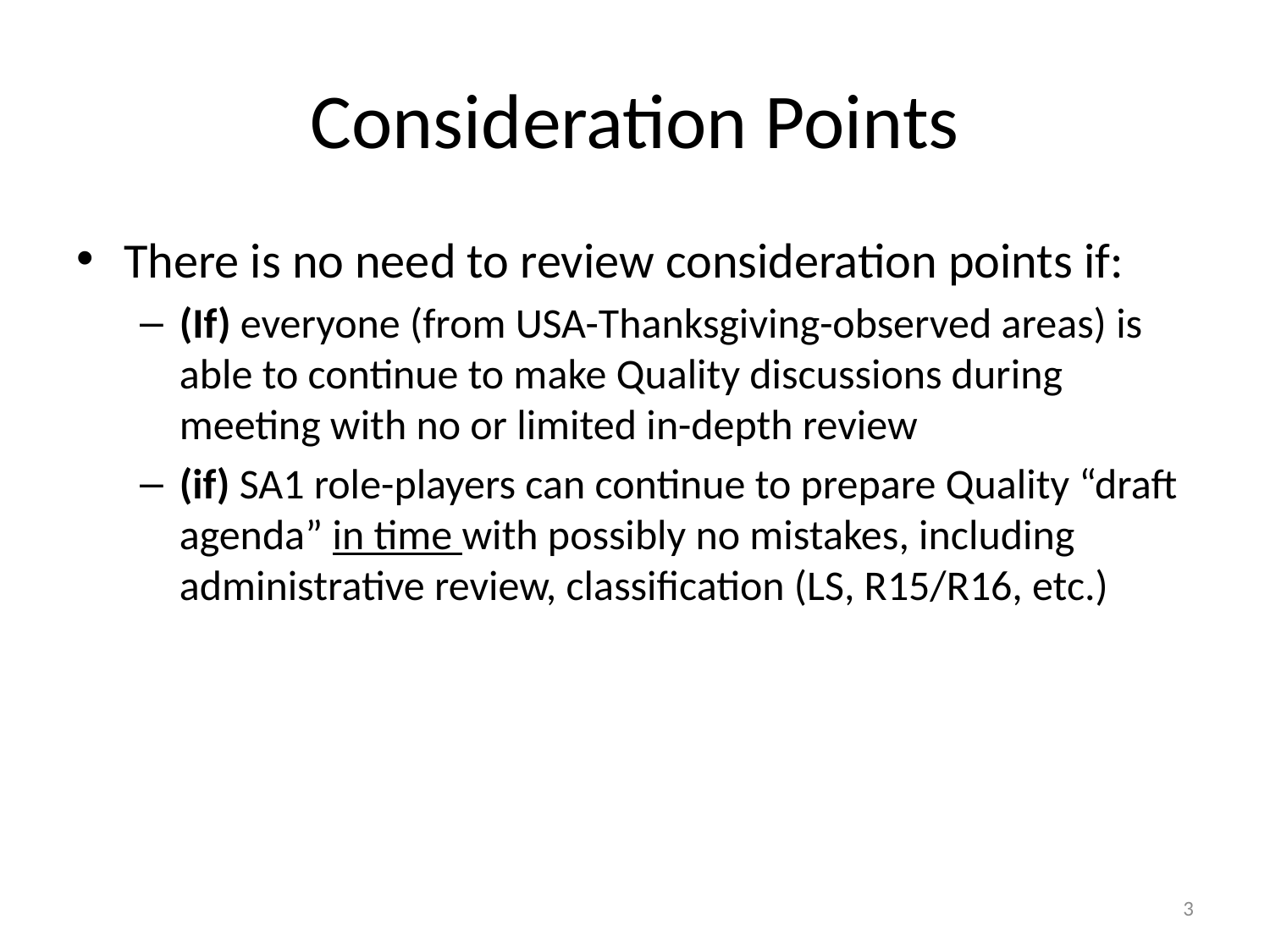

# Consideration Points
There is no need to review consideration points if:
(If) everyone (from USA-Thanksgiving-observed areas) is able to continue to make Quality discussions during meeting with no or limited in-depth review
(if) SA1 role-players can continue to prepare Quality “draft agenda” in time with possibly no mistakes, including administrative review, classification (LS, R15/R16, etc.)

3